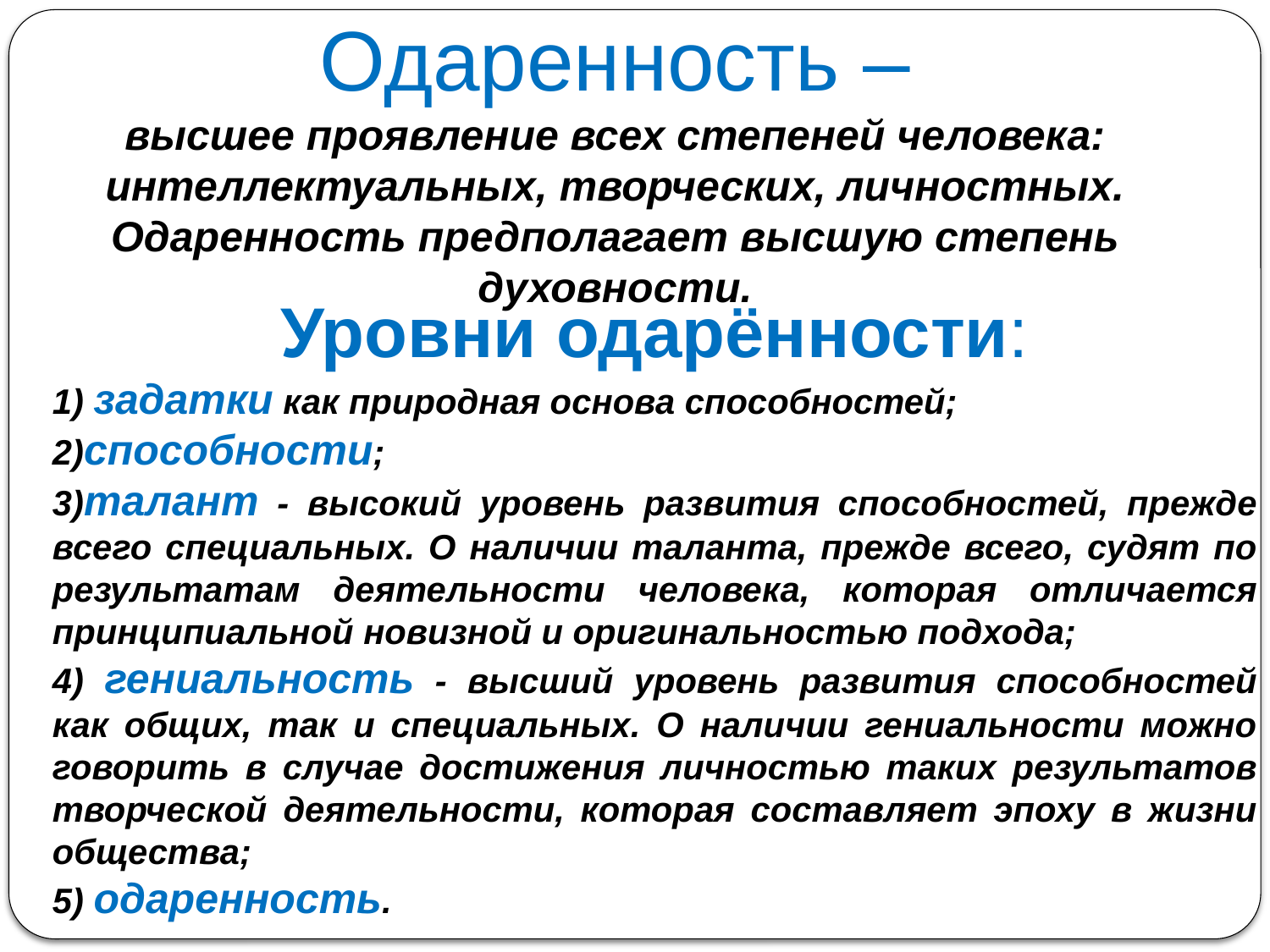

Одаренность –
высшее проявление всех степеней человека: интеллектуальных, творческих, личностных. Одаренность предполагает высшую степень духовности.
Уровни одарённости:
1) задатки как природная основа способностей;
2)способности;
3)талант - высокий уровень развития способностей, прежде всего специальных. О наличии таланта, прежде всего, судят по результатам деятельности человека, которая отличается принципиальной новизной и оригинальностью подхода;
4) гениальность - высший уровень развития способностей как общих, так и специальных. О наличии гениальности можно говорить в случае достижения личностью таких результатов творческой деятельности, которая составляет эпоху в жизни общества;
5) одаренность.